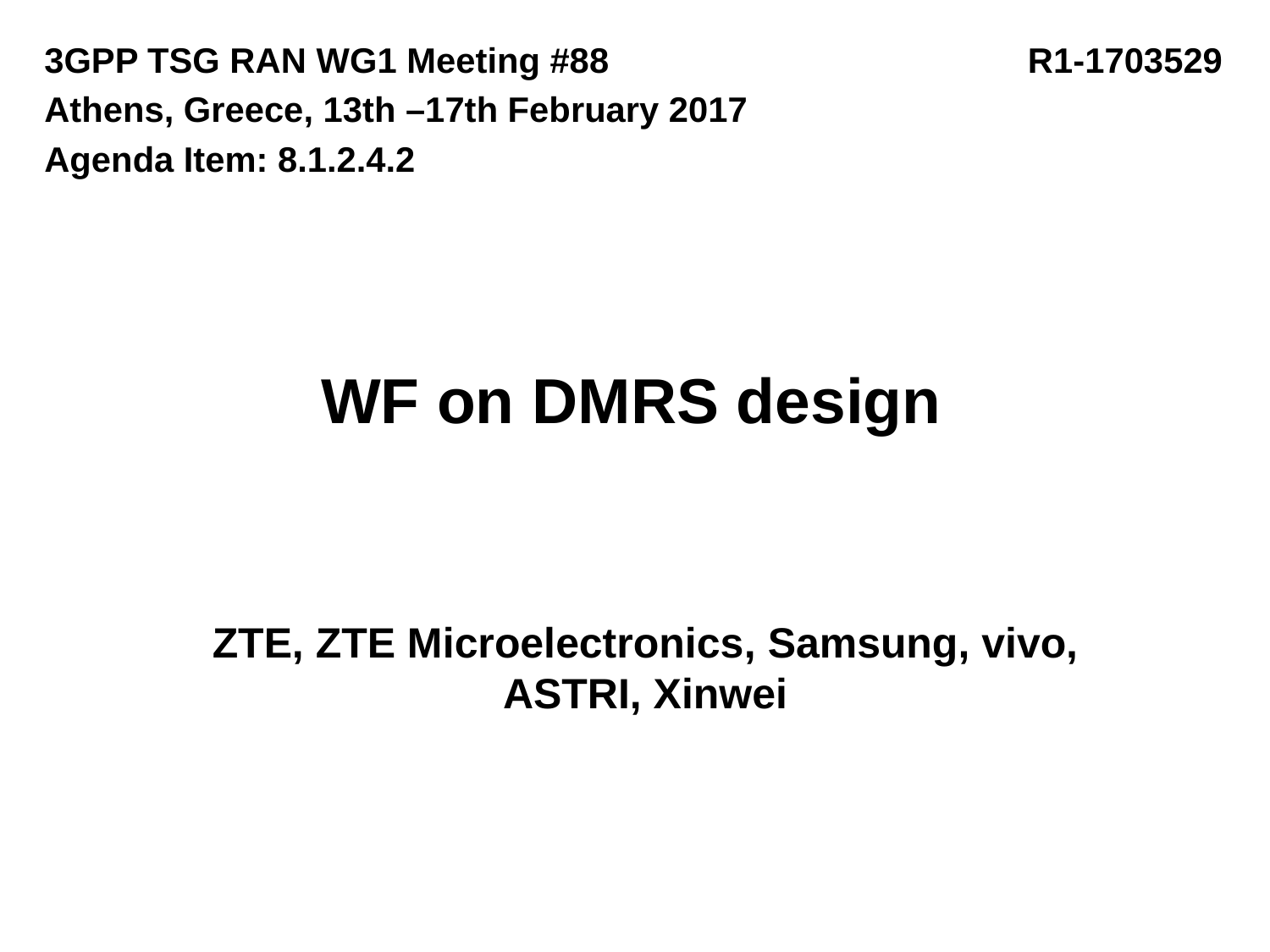

3GPP TSG RAN WG1 Meeting #88                                           R1-1703529
Athens, Greece, 13th –17th February 2017
Agenda Item: 8.1.2.4.2

# WF on DMRS design
ZTE, ZTE Microelectronics, Samsung, vivo, ASTRI, Xinwei